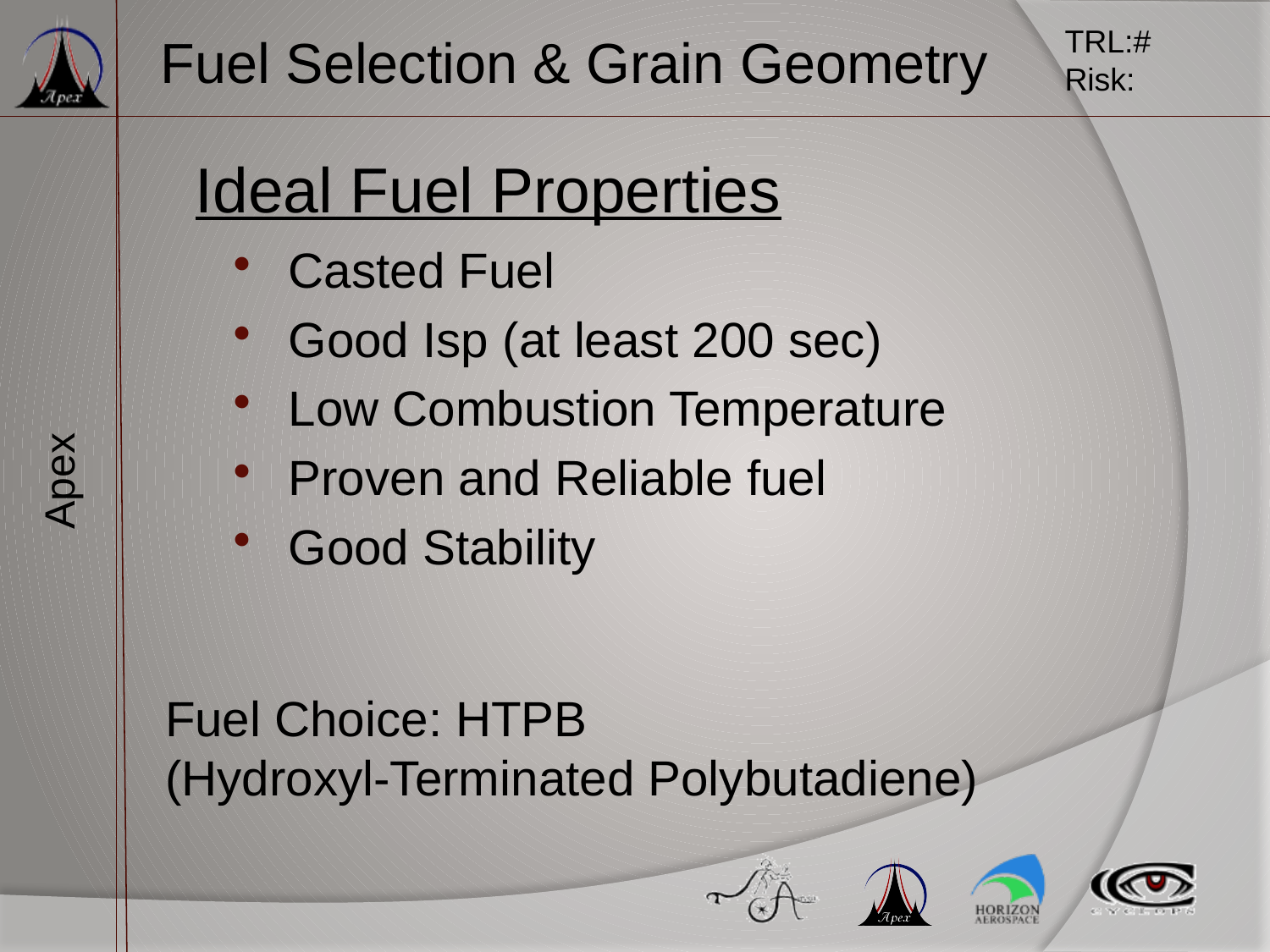

Fuel Selection & Grain Geometry
Ideal Fuel Properties
Casted Fuel
Good Isp (at least 200 sec)
Low Combustion Temperature
Proven and Reliable fuel
Good Stability
Fuel Choice: HTPB
(Hydroxyl-Terminated Polybutadiene)